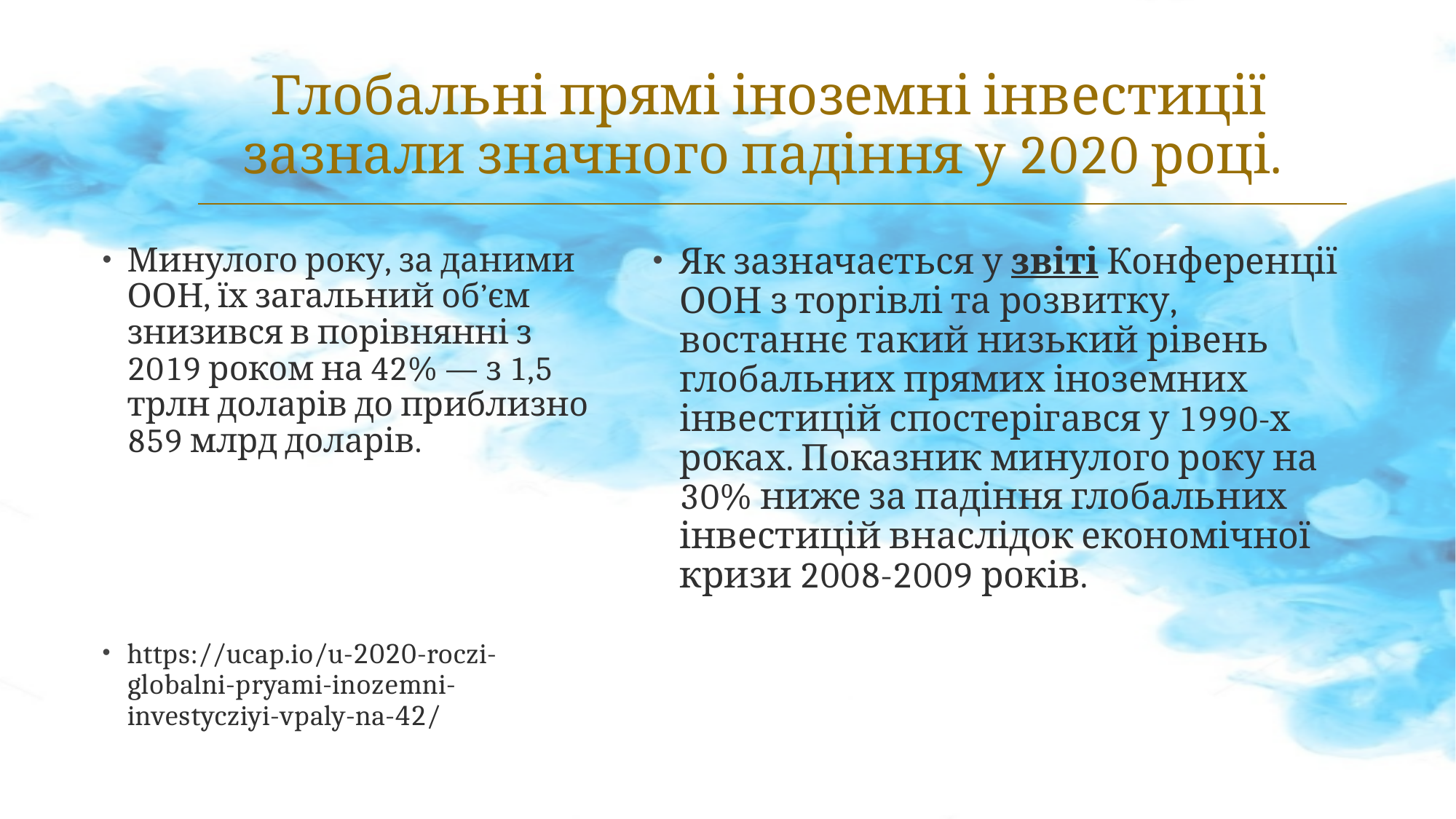

# Глобальні прямі іноземні інвестиції зазнали значного падіння у 2020 році.
Як зазначається у звіті Конференції ООН з торгівлі та розвитку, востаннє такий низький рівень глобальних прямих іноземних інвестицій спостерігався у 1990-х роках. Показник минулого року на 30% ниже за падіння глобальних інвестицій внаслідок економічної кризи 2008-2009 років.

Минулого року, за даними ООН, їх загальний об’єм знизився в порівнянні з 2019 роком на 42% — з 1,5 трлн доларів до приблизно 859 млрд доларів.

https://ucap.io/u-2020-roczi-globalni-pryami-inozemni-investycziyi-vpaly-na-42/